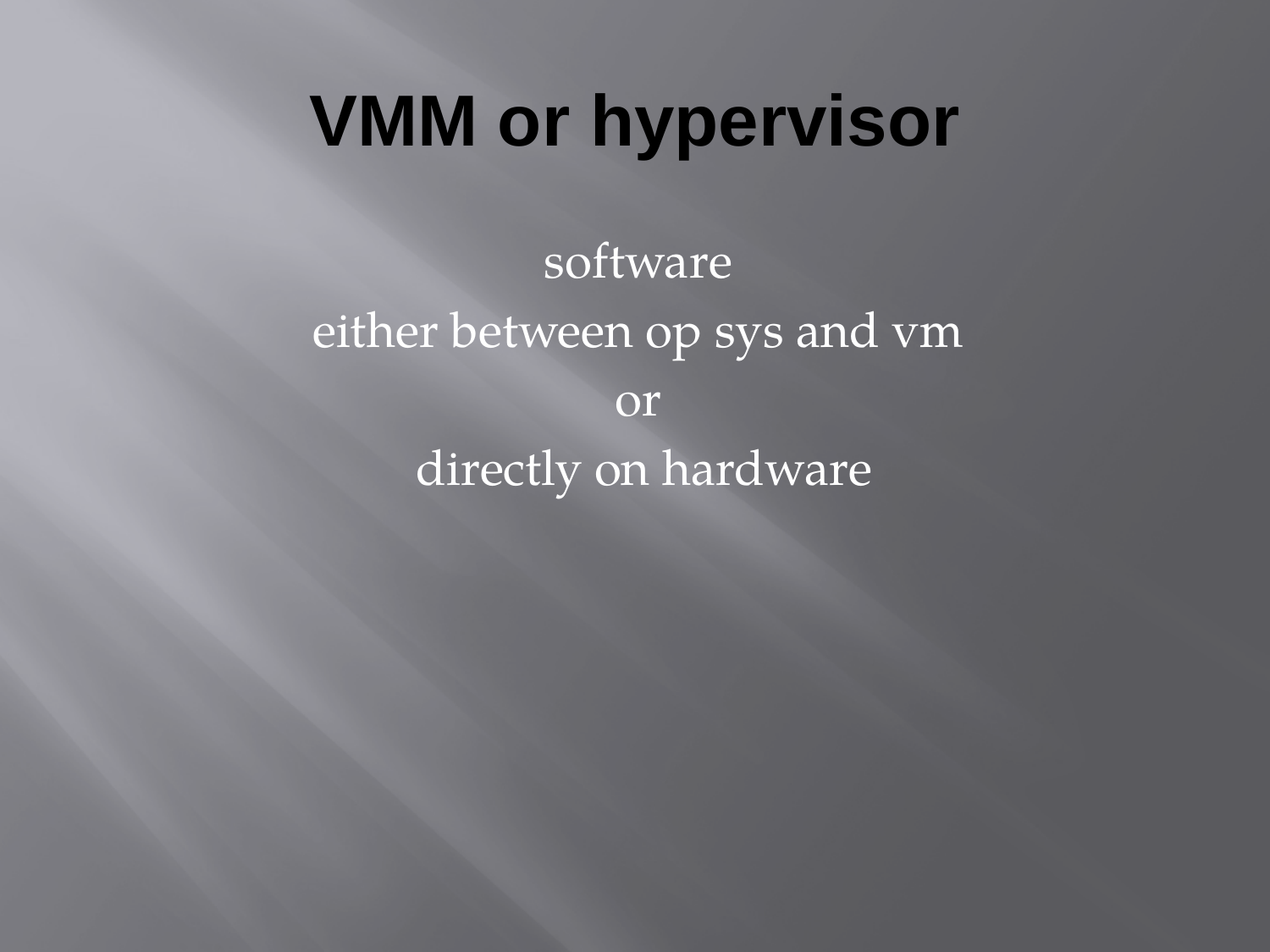

# VMM or hypervisor
software
either between op sys and vm
or
directly on hardware